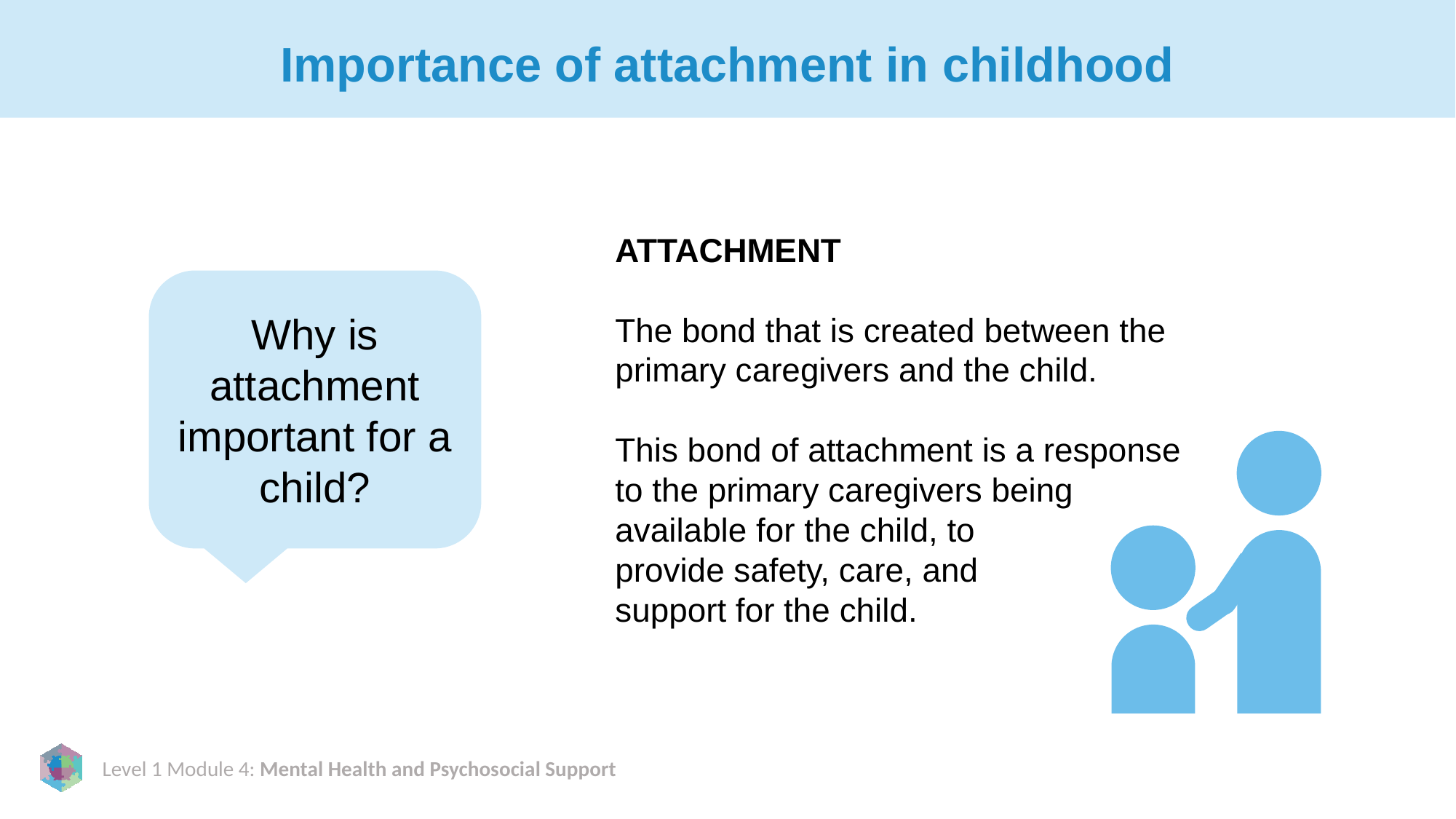

# Importance of attachment in childhood
ATTACHMENT

The bond that is created between the primary caregivers and the child.

This bond of attachment is a response to the primary caregivers being available for the child, to
provide safety, care, and
support for the child.
Why is attachment important for a child?